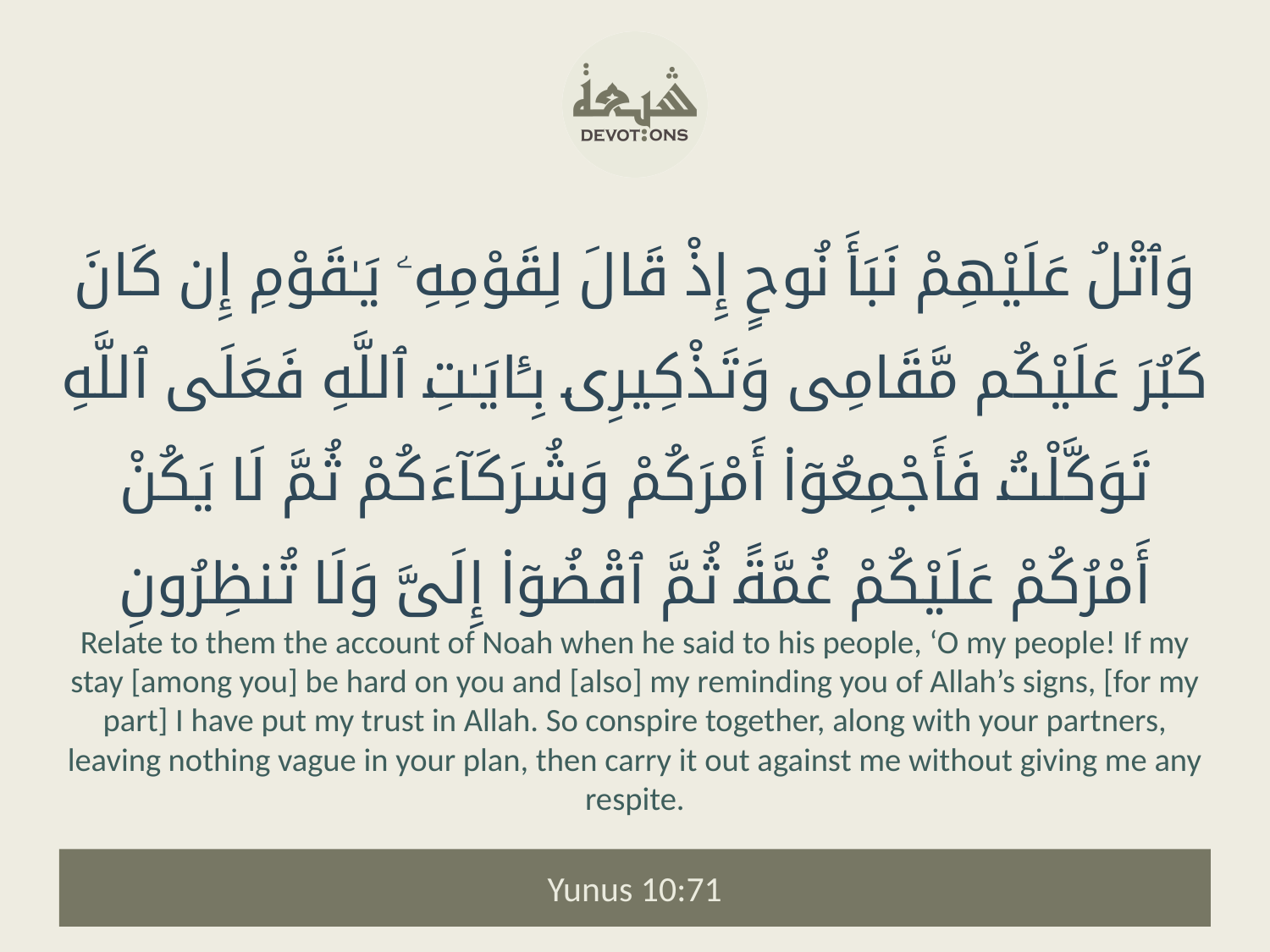

وَٱتْلُ عَلَيْهِمْ نَبَأَ نُوحٍ إِذْ قَالَ لِقَوْمِهِۦ يَـٰقَوْمِ إِن كَانَ كَبُرَ عَلَيْكُم مَّقَامِى وَتَذْكِيرِى بِـَٔايَـٰتِ ٱللَّهِ فَعَلَى ٱللَّهِ تَوَكَّلْتُ فَأَجْمِعُوٓا۟ أَمْرَكُمْ وَشُرَكَآءَكُمْ ثُمَّ لَا يَكُنْ أَمْرُكُمْ عَلَيْكُمْ غُمَّةً ثُمَّ ٱقْضُوٓا۟ إِلَىَّ وَلَا تُنظِرُونِ
Relate to them the account of Noah when he said to his people, ‘O my people! If my stay [among you] be hard on you and [also] my reminding you of Allah’s signs, [for my part] I have put my trust in Allah. So conspire together, along with your partners, leaving nothing vague in your plan, then carry it out against me without giving me any respite.
Yunus 10:71